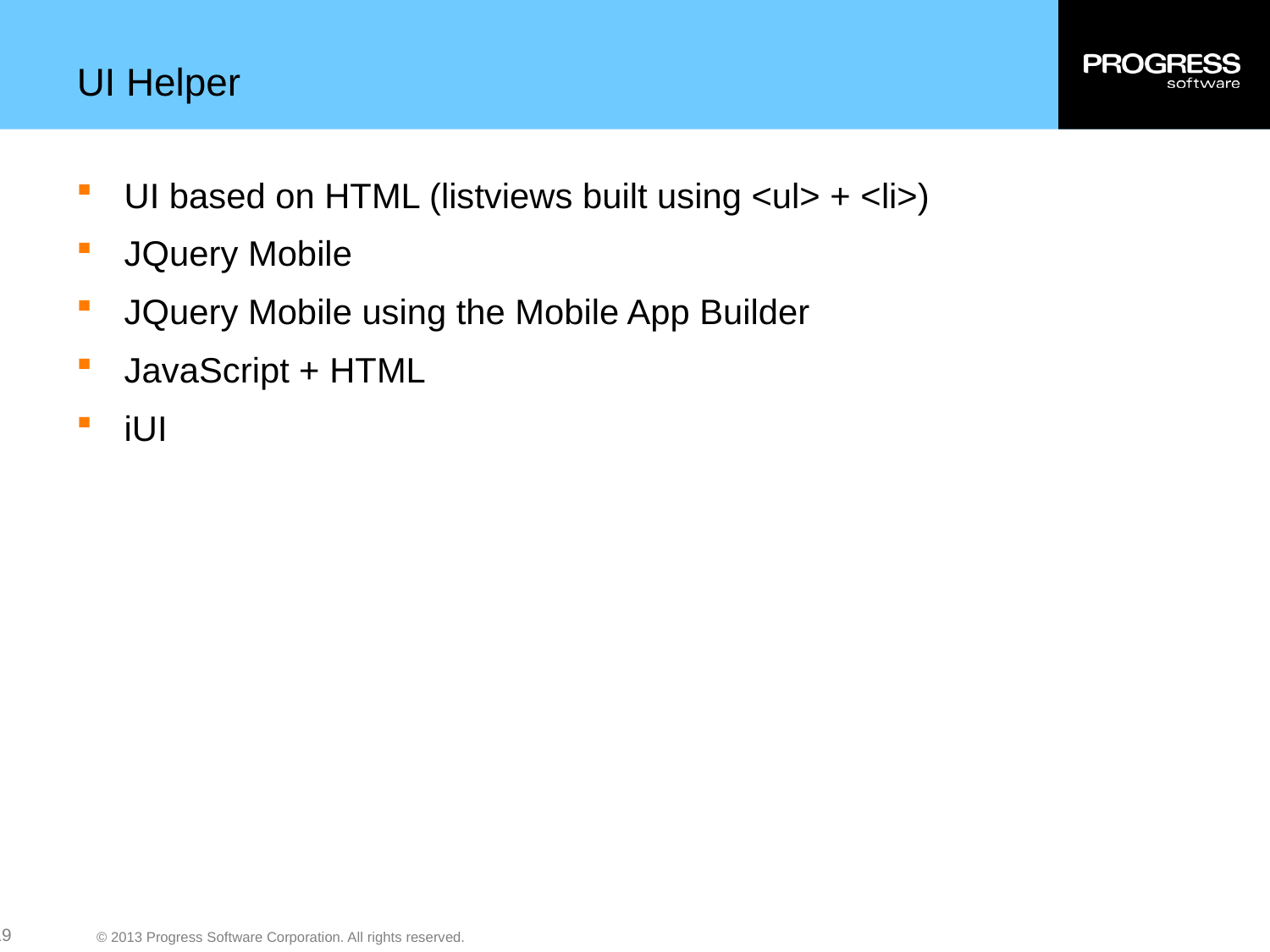

# UI Helper
UI based on HTML (listviews built using <ul> + <li>)
JQuery Mobile
JQuery Mobile using the Mobile App Builder
JavaScript + HTML
iUI